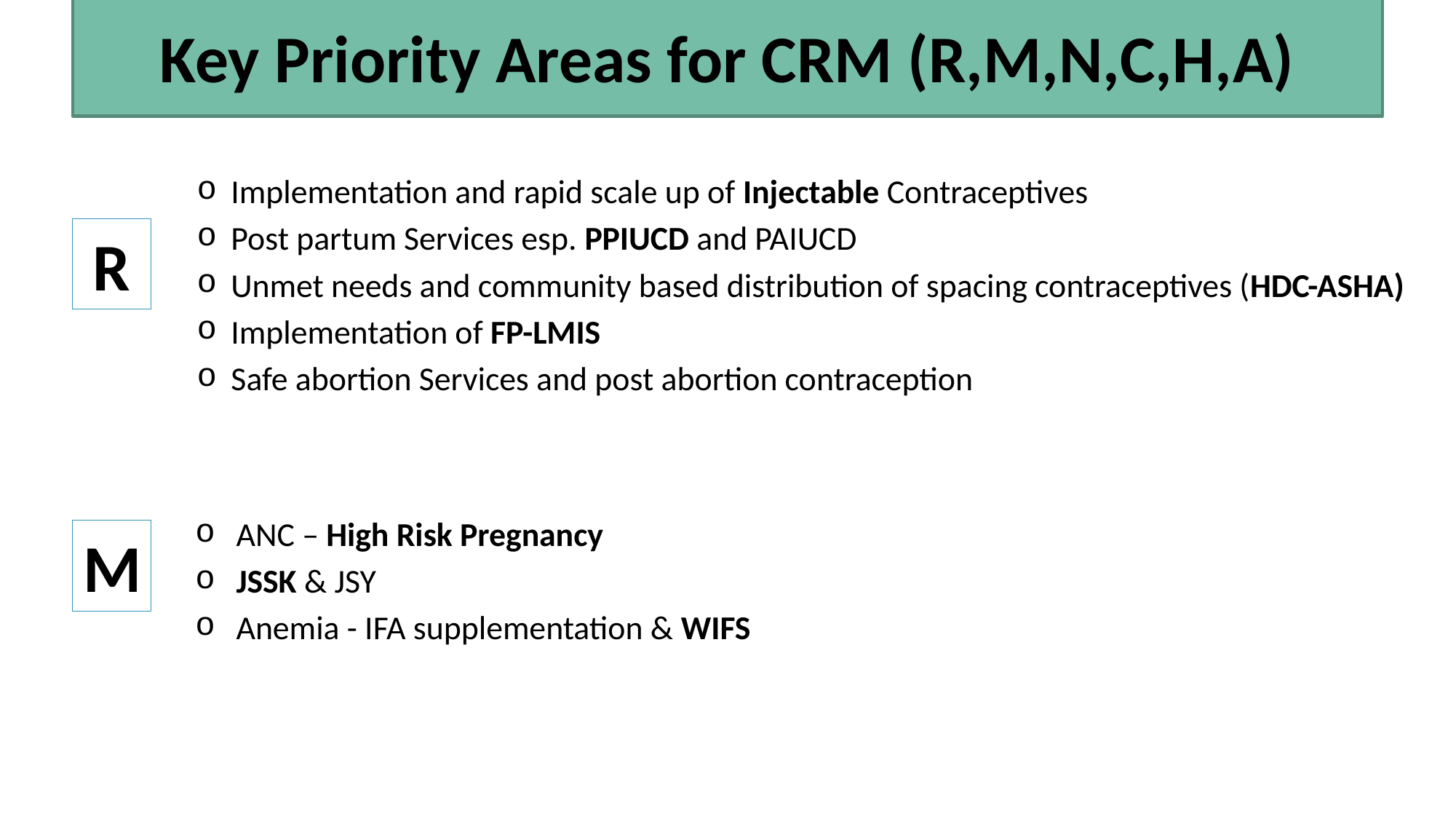

# Key Priority Areas for CRM (R,M,N,C,H,A)
Implementation and rapid scale up of Injectable Contraceptives
Post partum Services esp. PPIUCD and PAIUCD
Unmet needs and community based distribution of spacing contraceptives (HDC-ASHA)
Implementation of FP-LMIS
Safe abortion Services and post abortion contraception

R
ANC – High Risk Pregnancy
JSSK & JSY
Anemia - IFA supplementation & WIFS
M